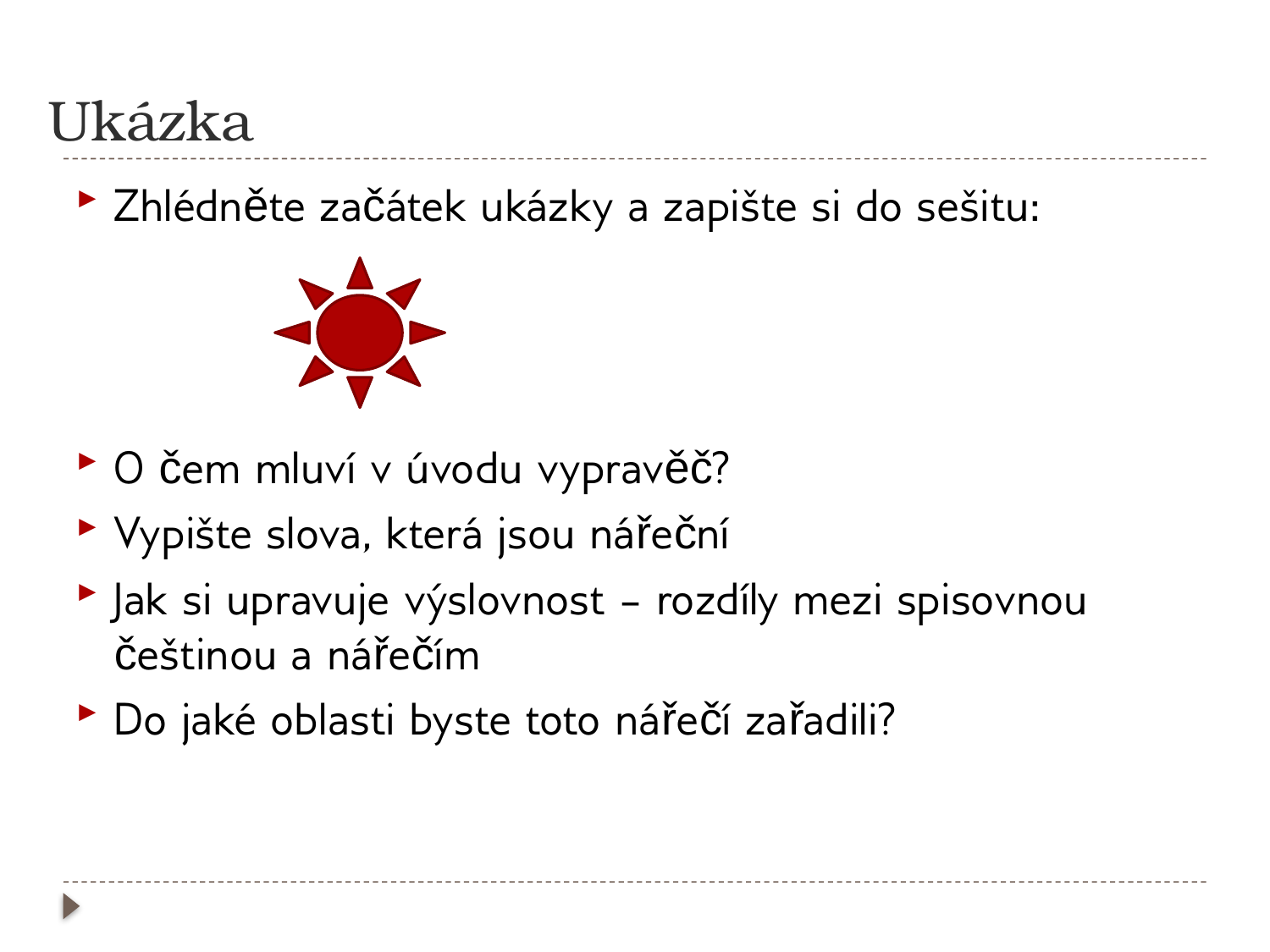

# Ukázka
Zhlédněte začátek ukázky a zapište si do sešitu:

O čem mluví v úvodu vypravěč?
Vypište slova, která jsou nářeční
Jak si upravuje výslovnost – rozdíly mezi spisovnou češtinou a nářečím
Do jaké oblasti byste toto nářečí zařadili?